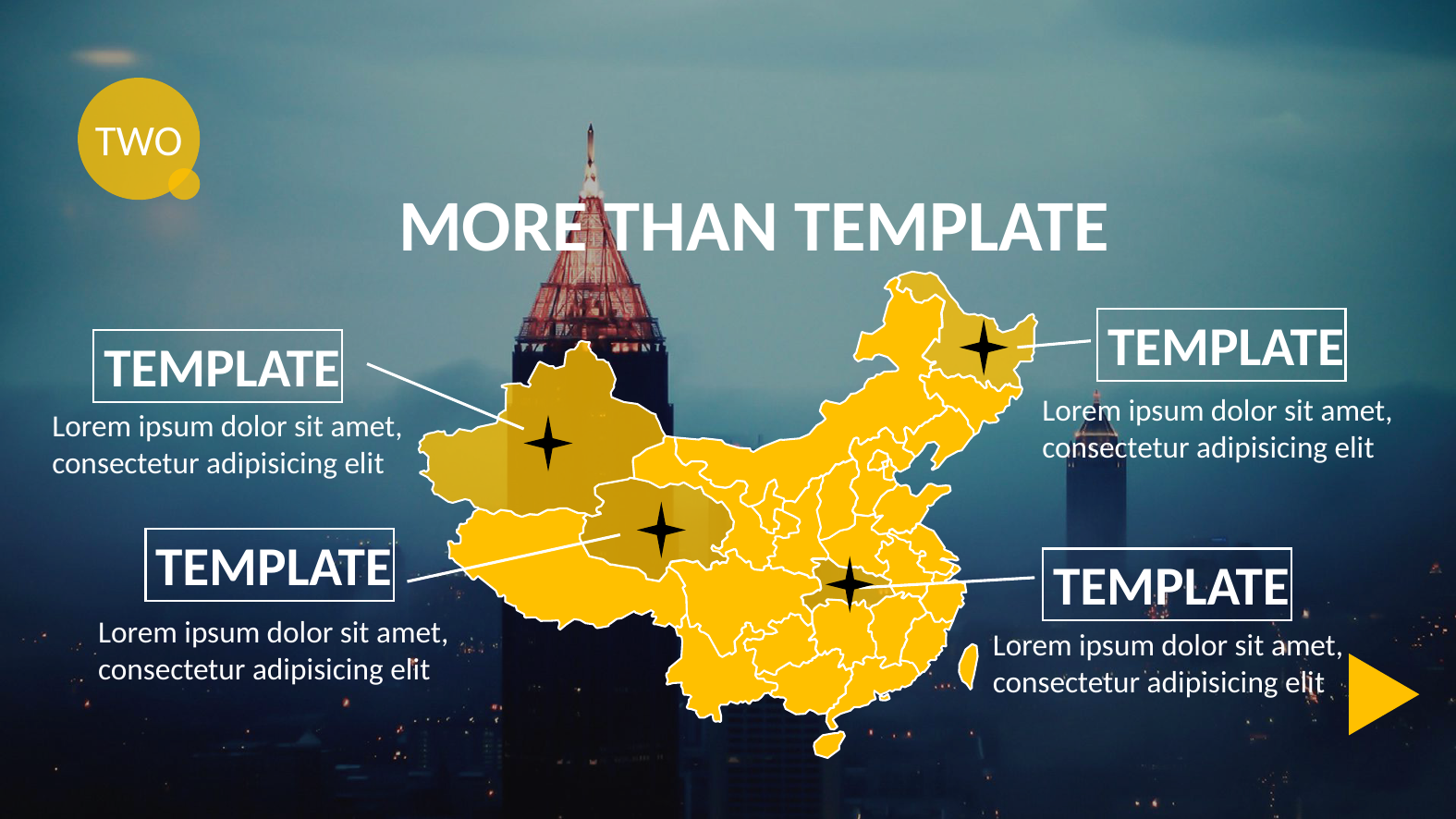

TWO

MORE THAN TEMPLATE

TEMPLATE

TEMPLATE

Lorem ipsum dolor sit amet, consectetur adipisicing elit
Lorem ipsum dolor sit amet, consectetur adipisicing elit

TEMPLATE

TEMPLATE

Lorem ipsum dolor sit amet, consectetur adipisicing elit
Lorem ipsum dolor sit amet, consectetur adipisicing elit